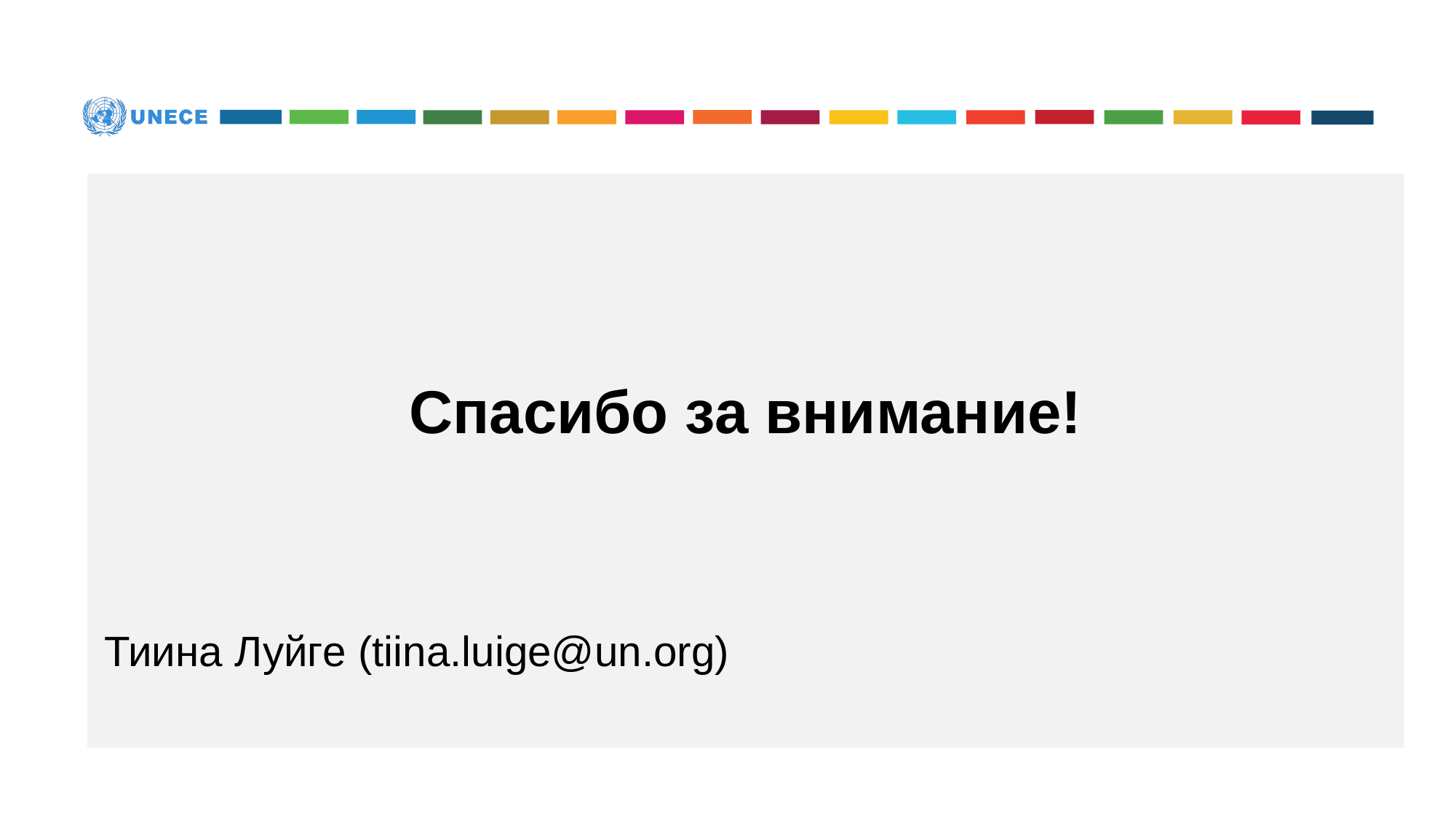

#

Спасибо за внимание!

Тиина Луйге (tiina.luige@un.org)